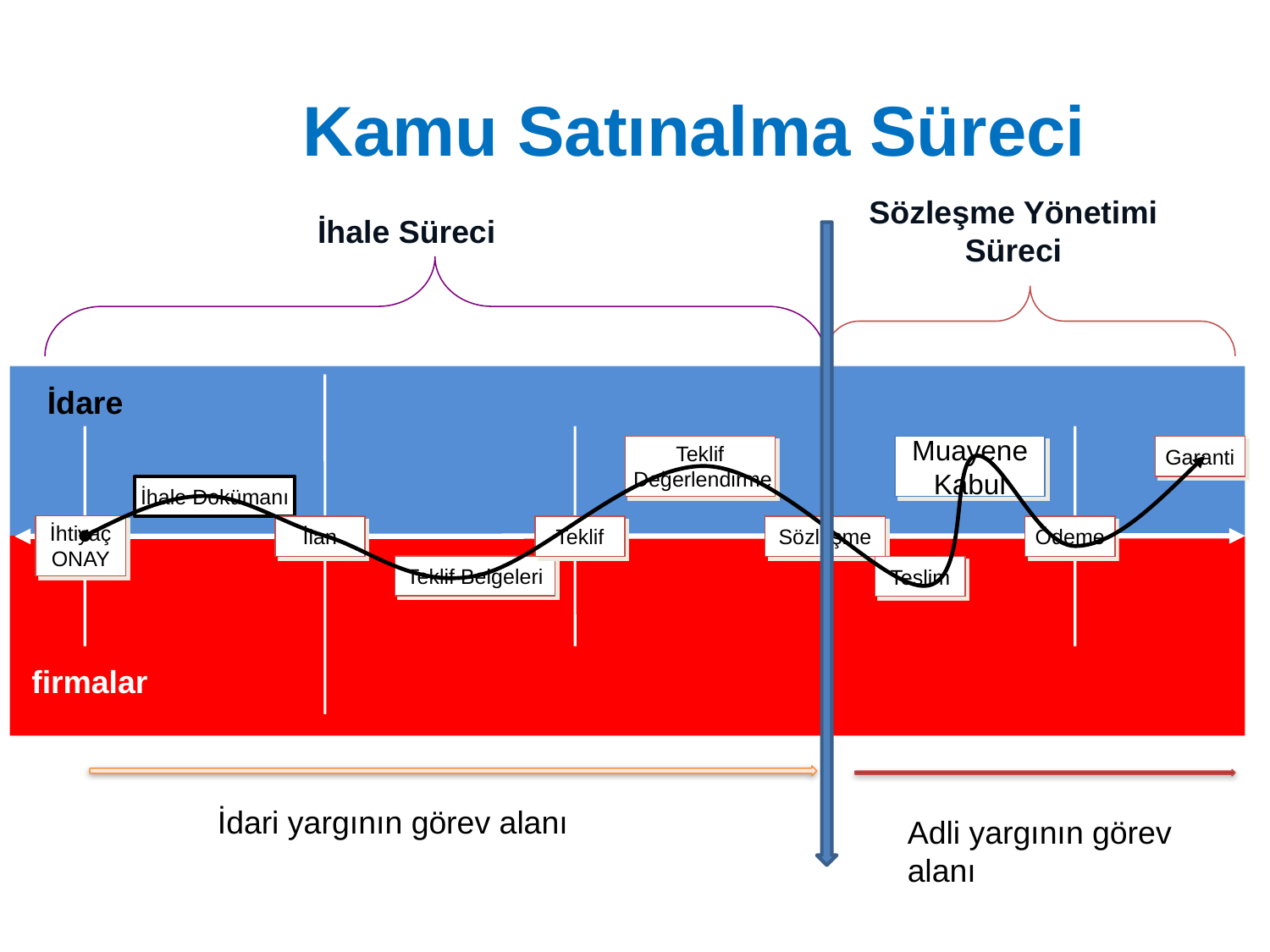

Kamu Satınalma Süreci

Sözleşme Yönetimi
Süreci
İhale Süreci

İdare

Teklif
 Değerlendirme
Muayene
Kabul
Garanti

İhale Dokümanı
İhtiyaç
ONAY
İlan
Teklif
Sözleşme
Ödeme

Teklif Belgeleri
Teslim
firmalar

İdari yargının görev alanı
Adli yargının görev alanı